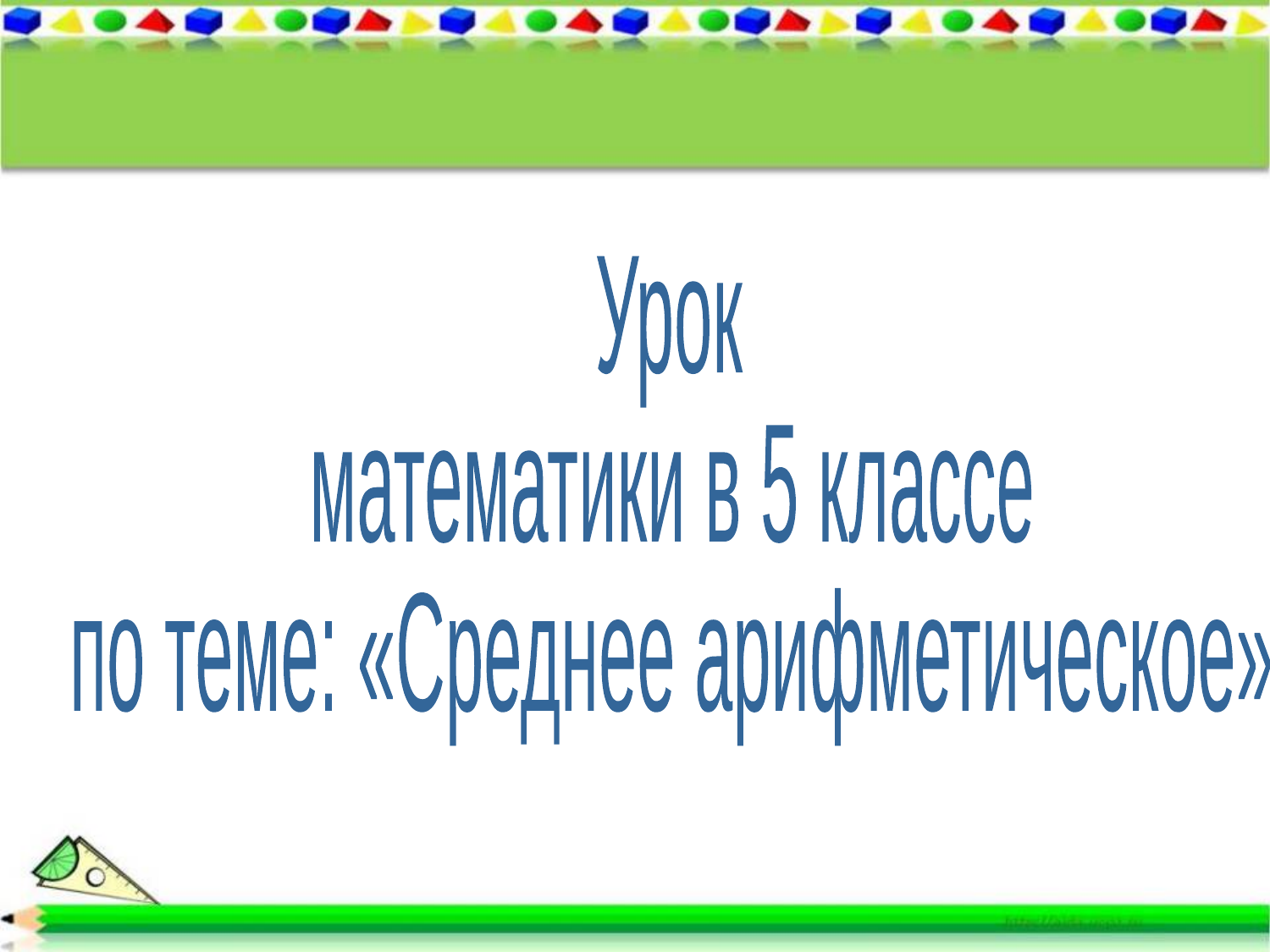

Урок
математики в 5 классе
по теме: «Среднее арифметическое»